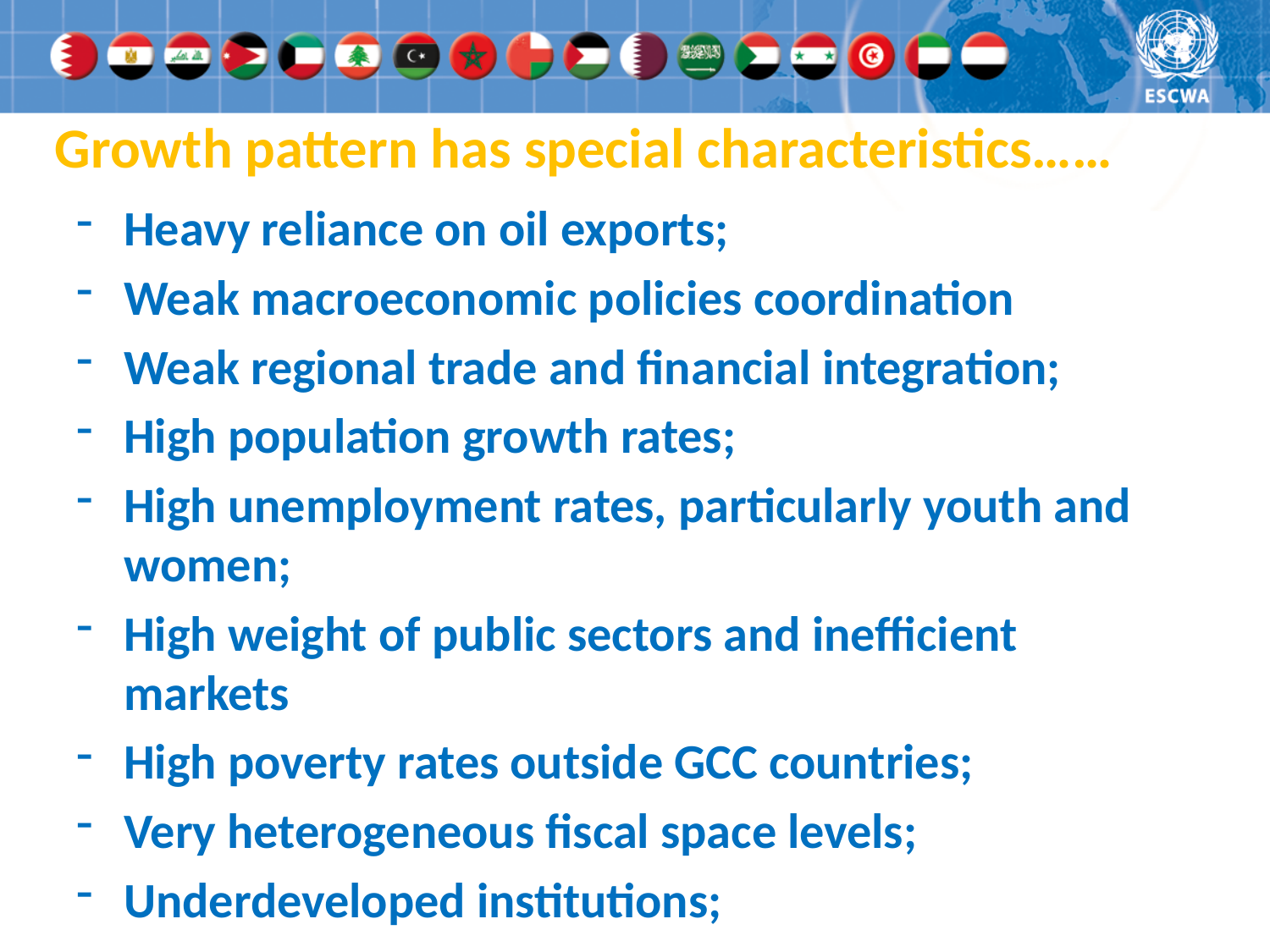

Growth pattern has special characteristics……
Heavy reliance on oil exports;
Weak macroeconomic policies coordination
Weak regional trade and financial integration;
High population growth rates;
High unemployment rates, particularly youth and women;
High weight of public sectors and inefficient markets
High poverty rates outside GCC countries;
Very heterogeneous fiscal space levels;
Underdeveloped institutions;